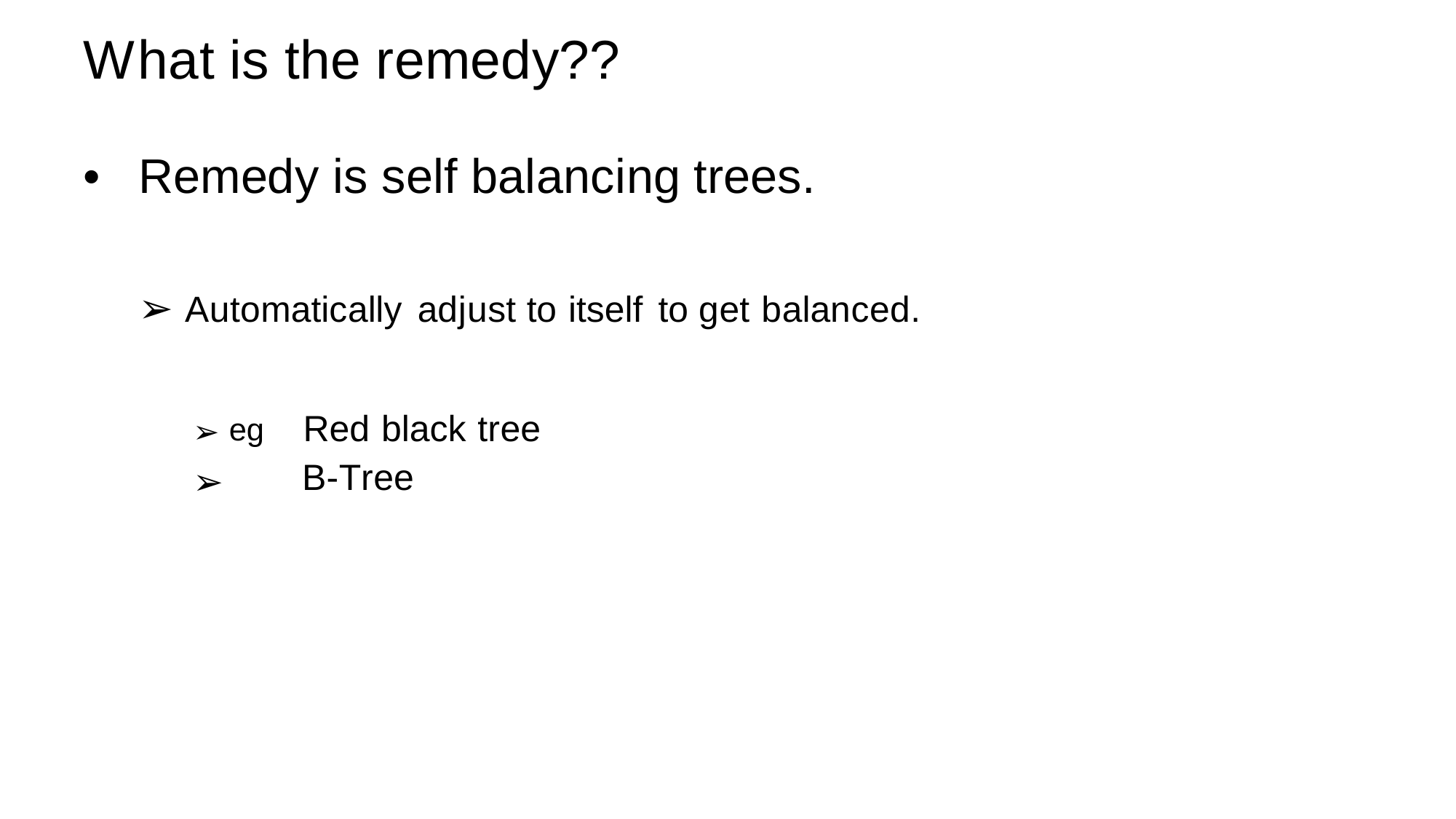

What is the remedy??
•
Remedy is self balancing trees.
➢ Automatically adjust to itself to get balanced.
➢ eg
➢
Red black tree
B-Tree